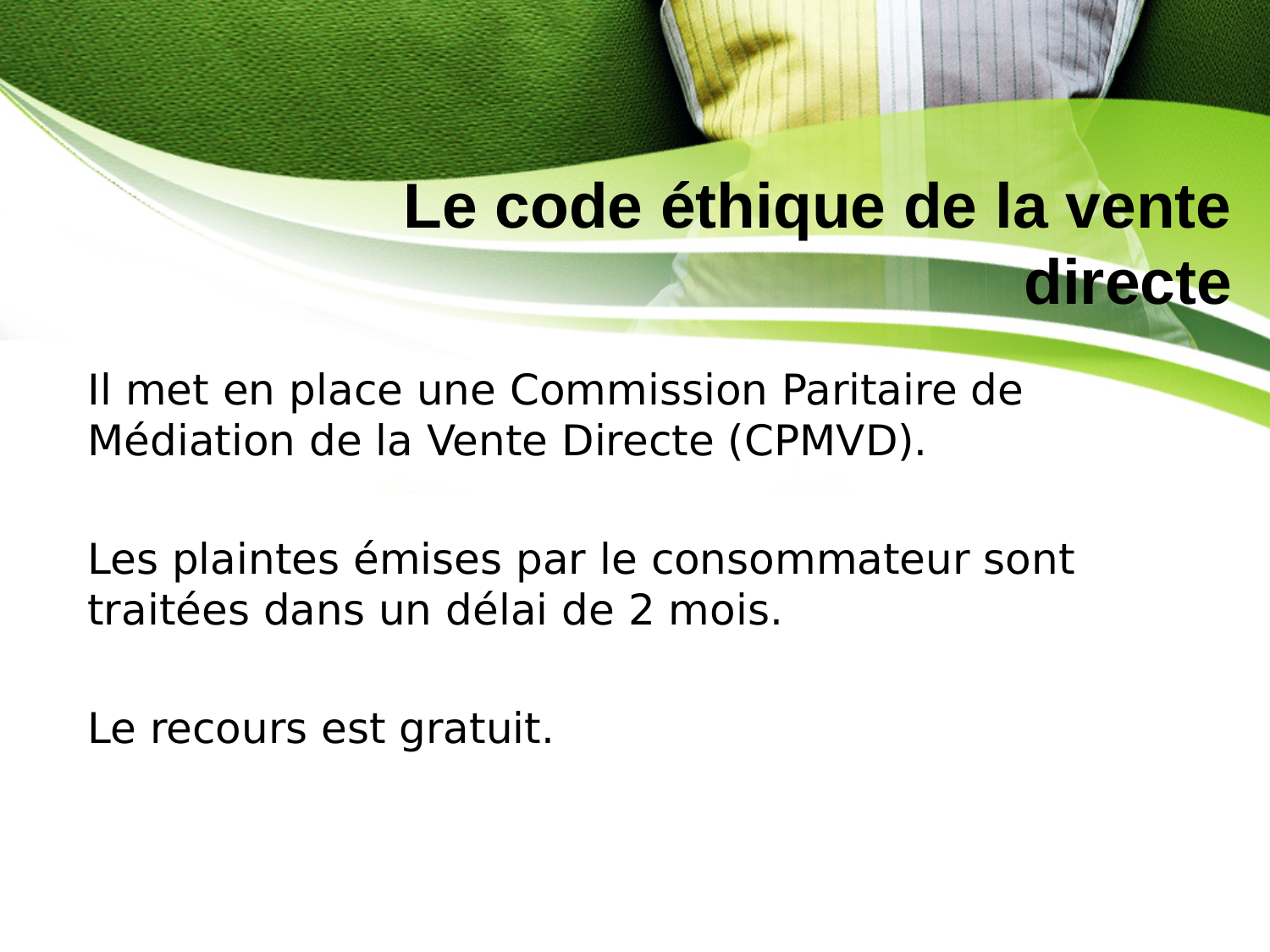

# Le code éthique de la vente directe
Il met en place une Commission Paritaire de Médiation de la Vente Directe (CPMVD).

Les plaintes émises par le consommateur sont traitées dans un délai de 2 mois.

Le recours est gratuit.